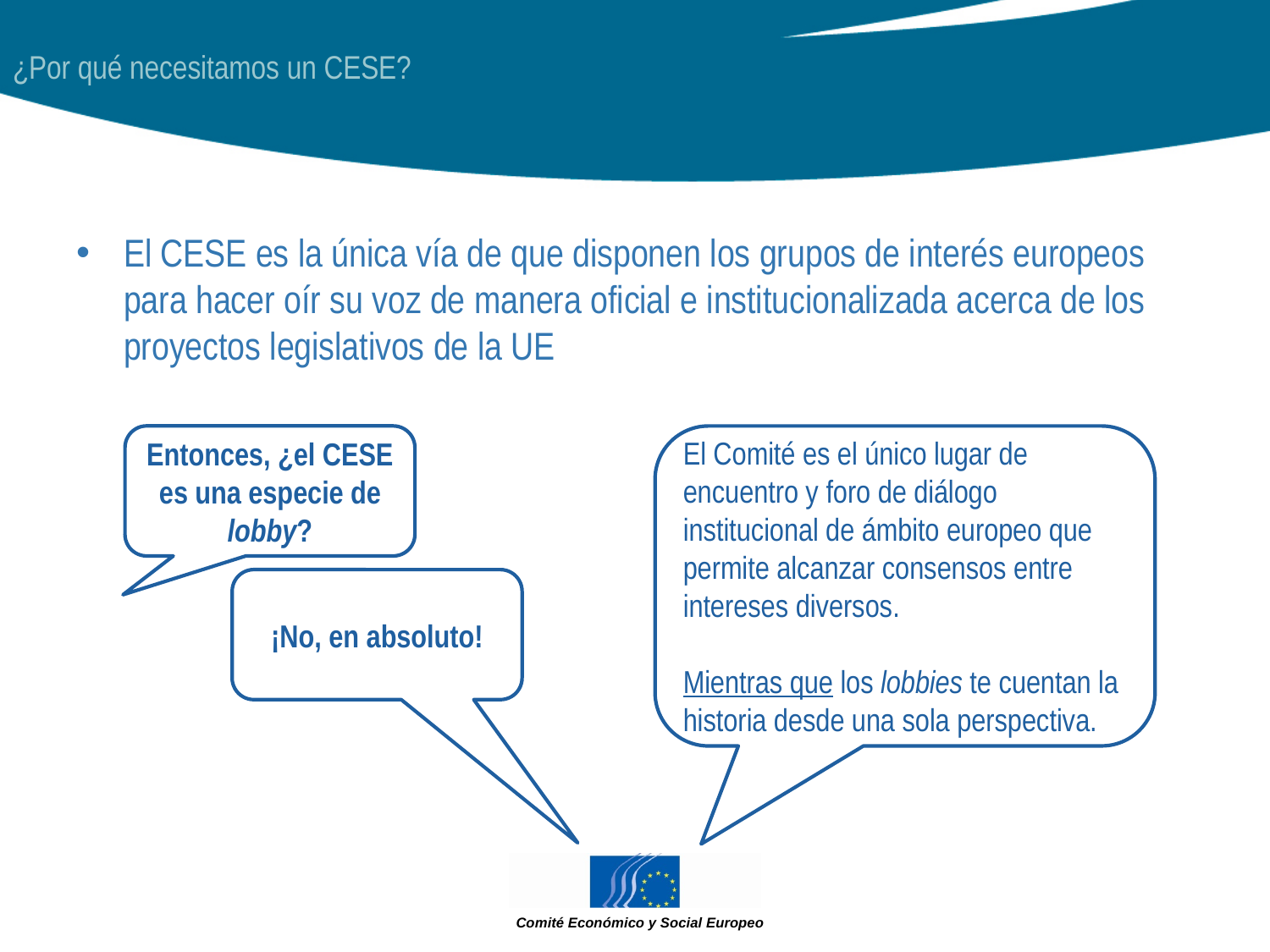

# ¿Por qué necesitamos un CESE?
El CESE es la única vía de que disponen los grupos de interés europeos para hacer oír su voz de manera oficial e institucionalizada acerca de los proyectos legislativos de la UE

Entonces, ¿el CESE es una especie de lobby?
El Comité es el único lugar de encuentro y foro de diálogo institucional de ámbito europeo que permite alcanzar consensos entre intereses diversos.

Mientras que los lobbies te cuentan la historia desde una sola perspectiva.
¡No, en absoluto!
Comité Económico y Social Europeo